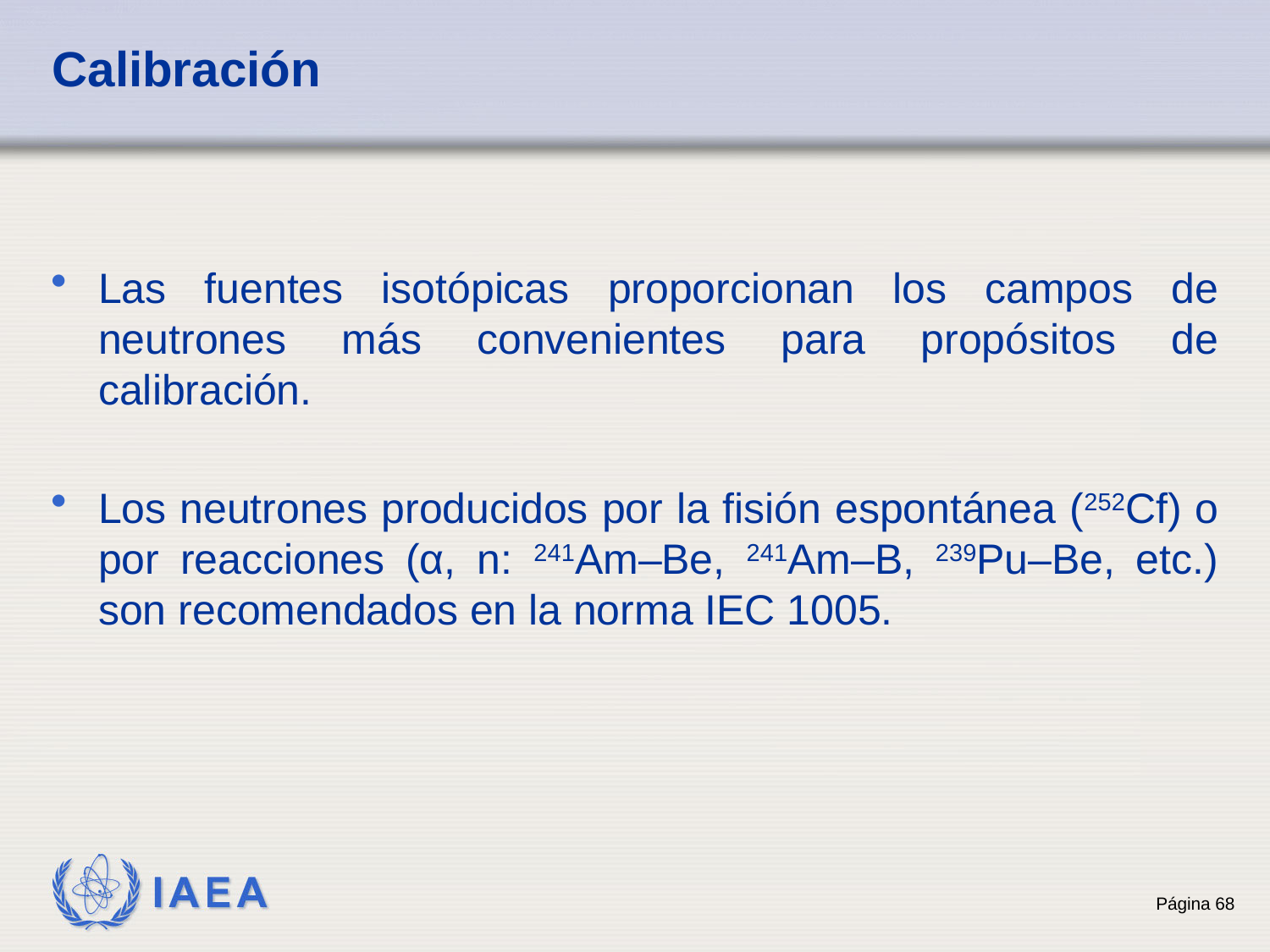

# Calibración

Las fuentes isotópicas proporcionan los campos de neutrones más convenientes para propósitos de calibración.

Los neutrones producidos por la fisión espontánea (252Cf) o por reacciones (α, n: 241Am–Be, 241Am–B, 239Pu–Be, etc.) son recomendados en la norma IEC 1005.

68